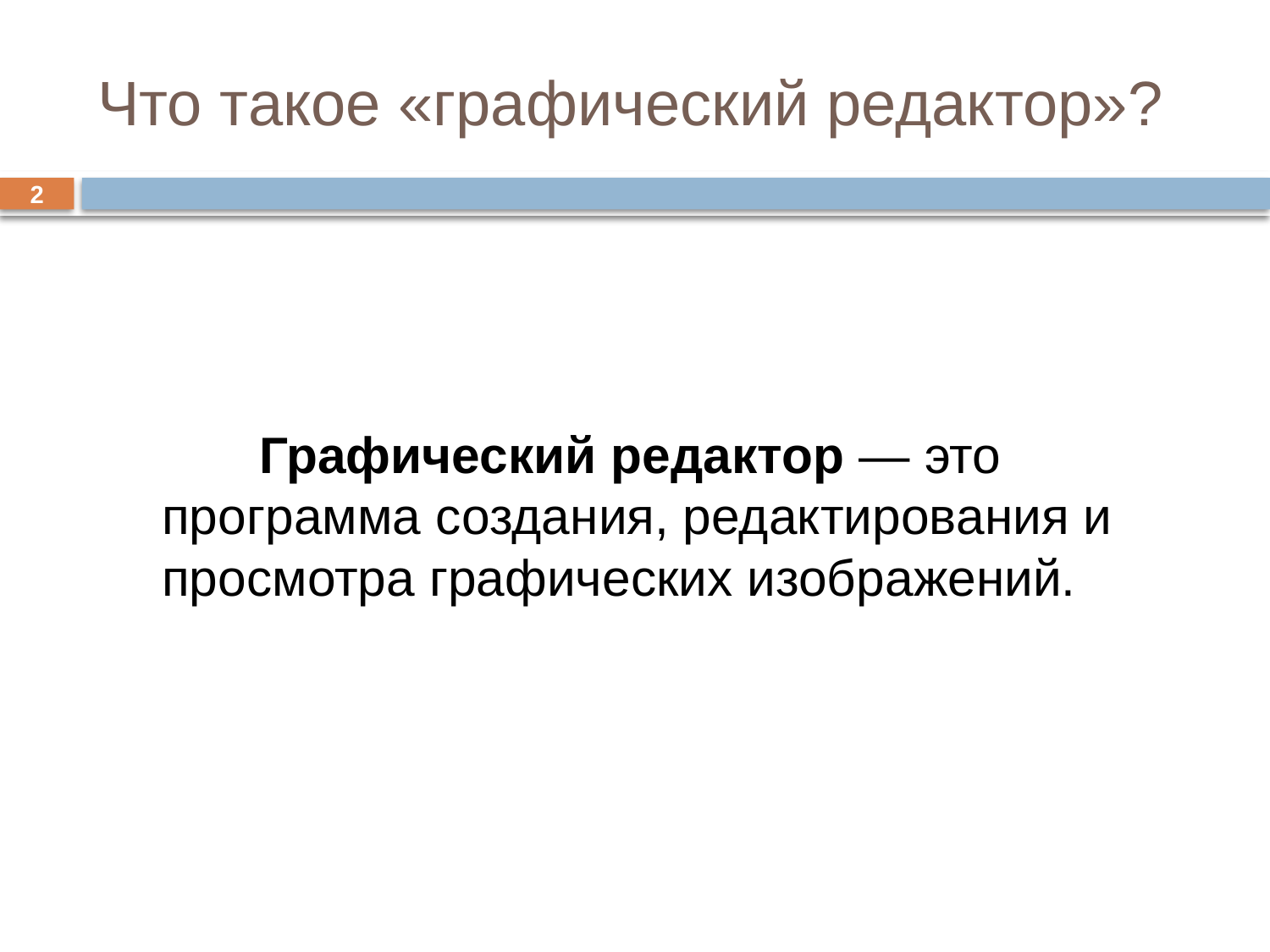

# Что такое «графический редактор»?
2
          Графический редактор — это программа создания, редактирования и просмотра графических изображений.